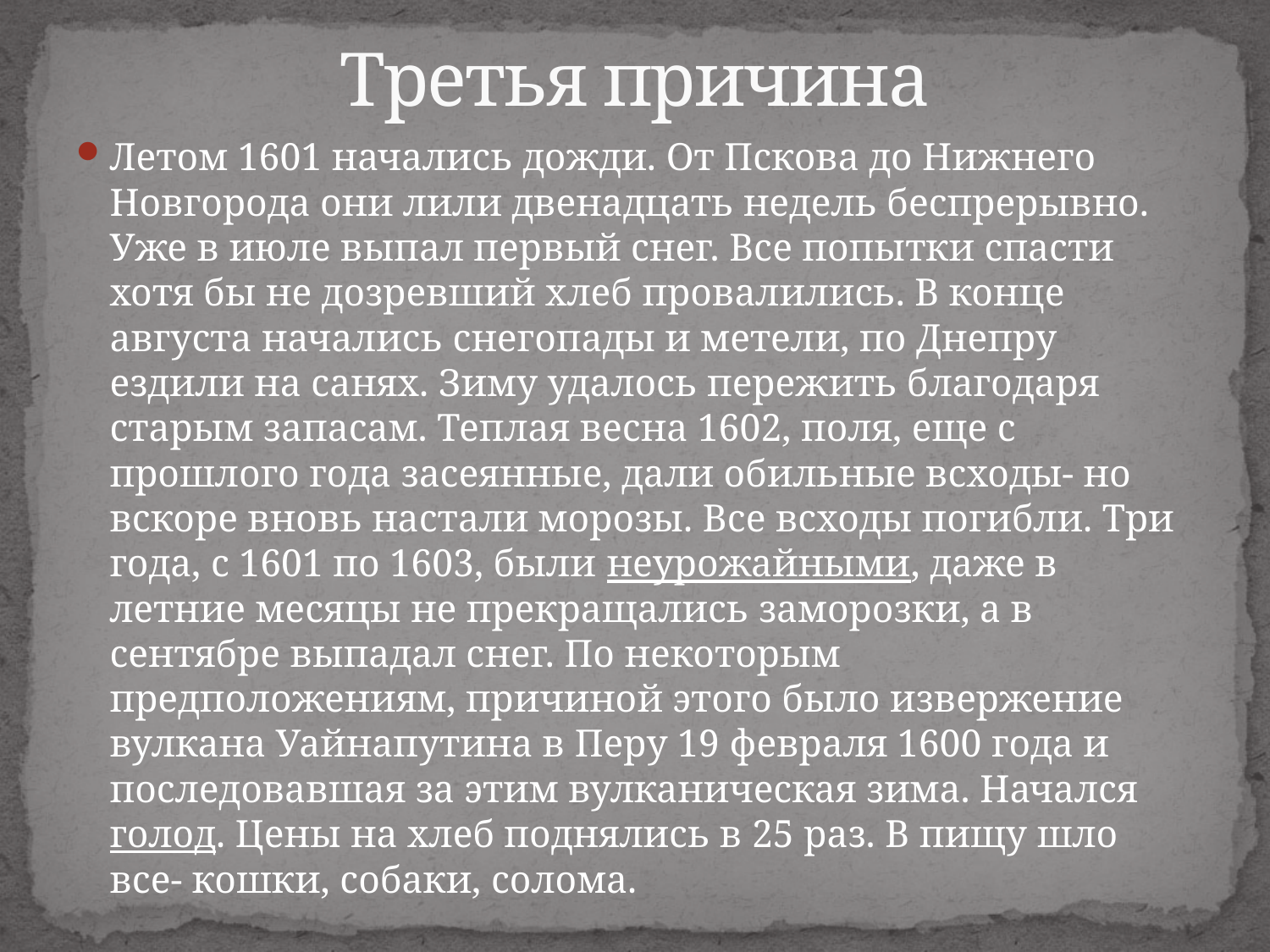

# Третья причина
Летом 1601 начались дожди. От Пскова до Нижнего Новгорода они лили двенадцать недель беспрерывно. Уже в июле выпал первый снег. Все попытки спасти хотя бы не дозревший хлеб провалились. В конце августа начались снегопады и метели, по Днепру ездили на санях. Зиму удалось пережить благодаря старым запасам. Теплая весна 1602, поля, еще с прошлого года засеянные, дали обильные всходы- но вскоре вновь настали морозы. Все всходы погибли. Три года, с 1601 по 1603, были неурожайными, даже в летние месяцы не прекращались заморозки, а в сентябре выпадал снег. По некоторым предположениям, причиной этого было извержение вулкана Уайнапутина в Перу 19 февраля 1600 года и последовавшая за этим вулканическая зима. Начался голод. Цены на хлеб поднялись в 25 раз. В пищу шло все- кошки, собаки, солома.